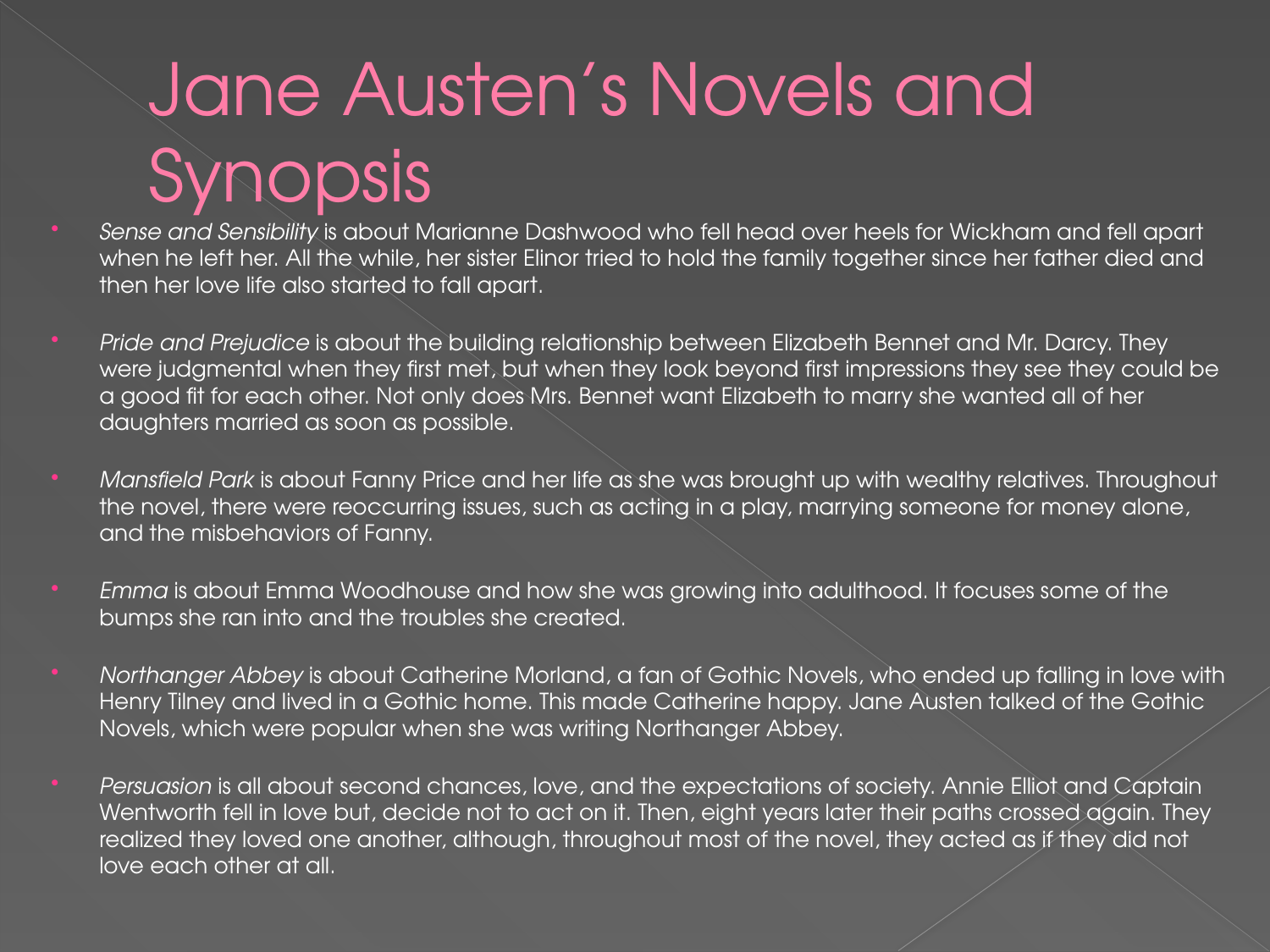

# Jane Austen’s Novels and Synopsis
Sense and Sensibility is about Marianne Dashwood who fell head over heels for Wickham and fell apart when he left her. All the while, her sister Elinor tried to hold the family together since her father died and then her love life also started to fall apart.
Pride and Prejudice is about the building relationship between Elizabeth Bennet and Mr. Darcy. They were judgmental when they first met, but when they look beyond first impressions they see they could be a good fit for each other. Not only does Mrs. Bennet want Elizabeth to marry she wanted all of her daughters married as soon as possible.
Mansfield Park is about Fanny Price and her life as she was brought up with wealthy relatives. Throughout the novel, there were reoccurring issues, such as acting in a play, marrying someone for money alone, and the misbehaviors of Fanny.
Emma is about Emma Woodhouse and how she was growing into adulthood. It focuses some of the bumps she ran into and the troubles she created.
Northanger Abbey is about Catherine Morland, a fan of Gothic Novels, who ended up falling in love with Henry Tilney and lived in a Gothic home. This made Catherine happy. Jane Austen talked of the Gothic Novels, which were popular when she was writing Northanger Abbey.
Persuasion is all about second chances, love, and the expectations of society. Annie Elliot and Captain Wentworth fell in love but, decide not to act on it. Then, eight years later their paths crossed again. They realized they loved one another, although, throughout most of the novel, they acted as if they did not love each other at all.